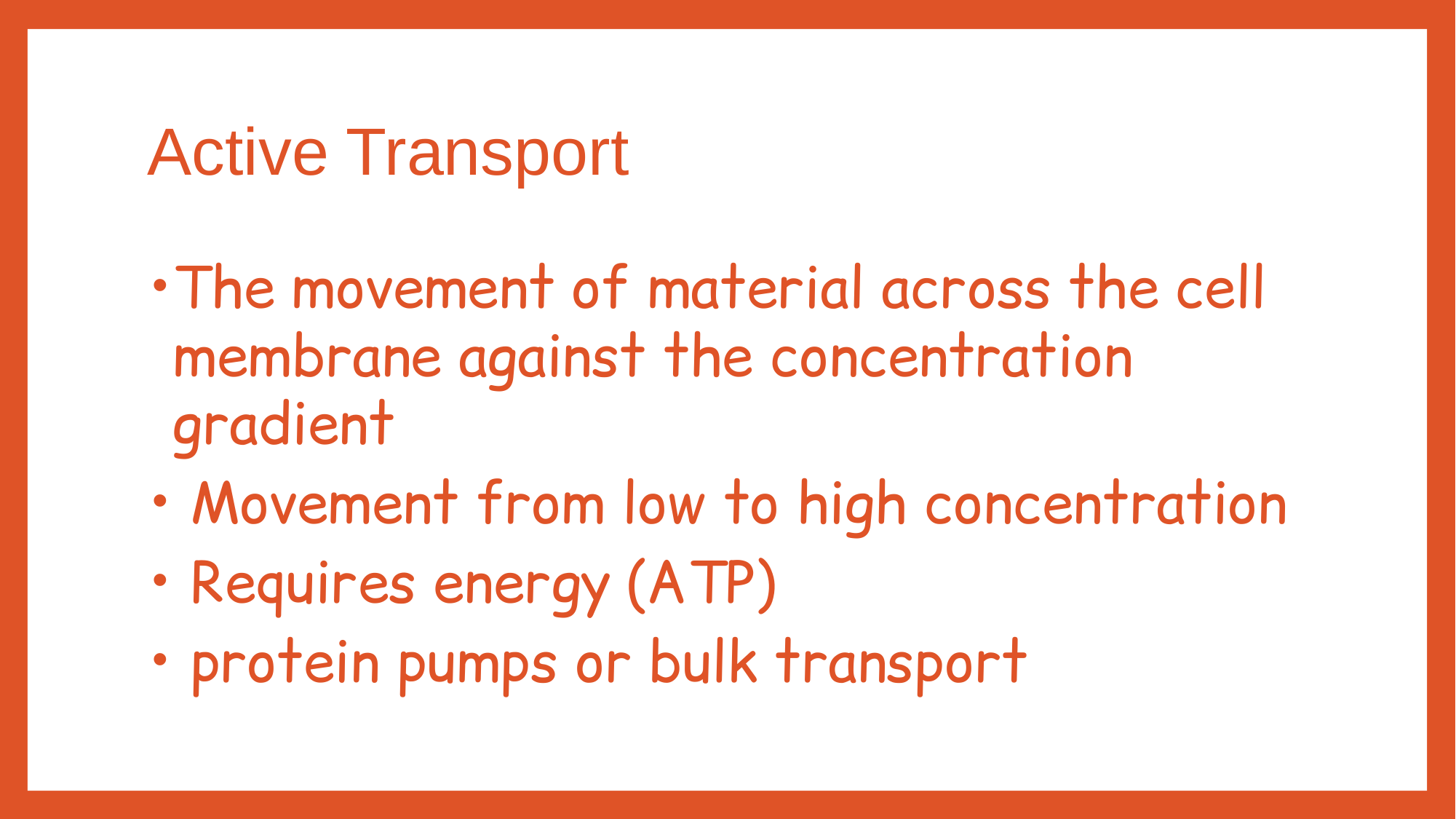

# Active Transport
The movement of material across the cell  membrane against the concentration gradient
 Movement from low to high concentration
 Requires energy (ATP)
 protein pumps or bulk transport